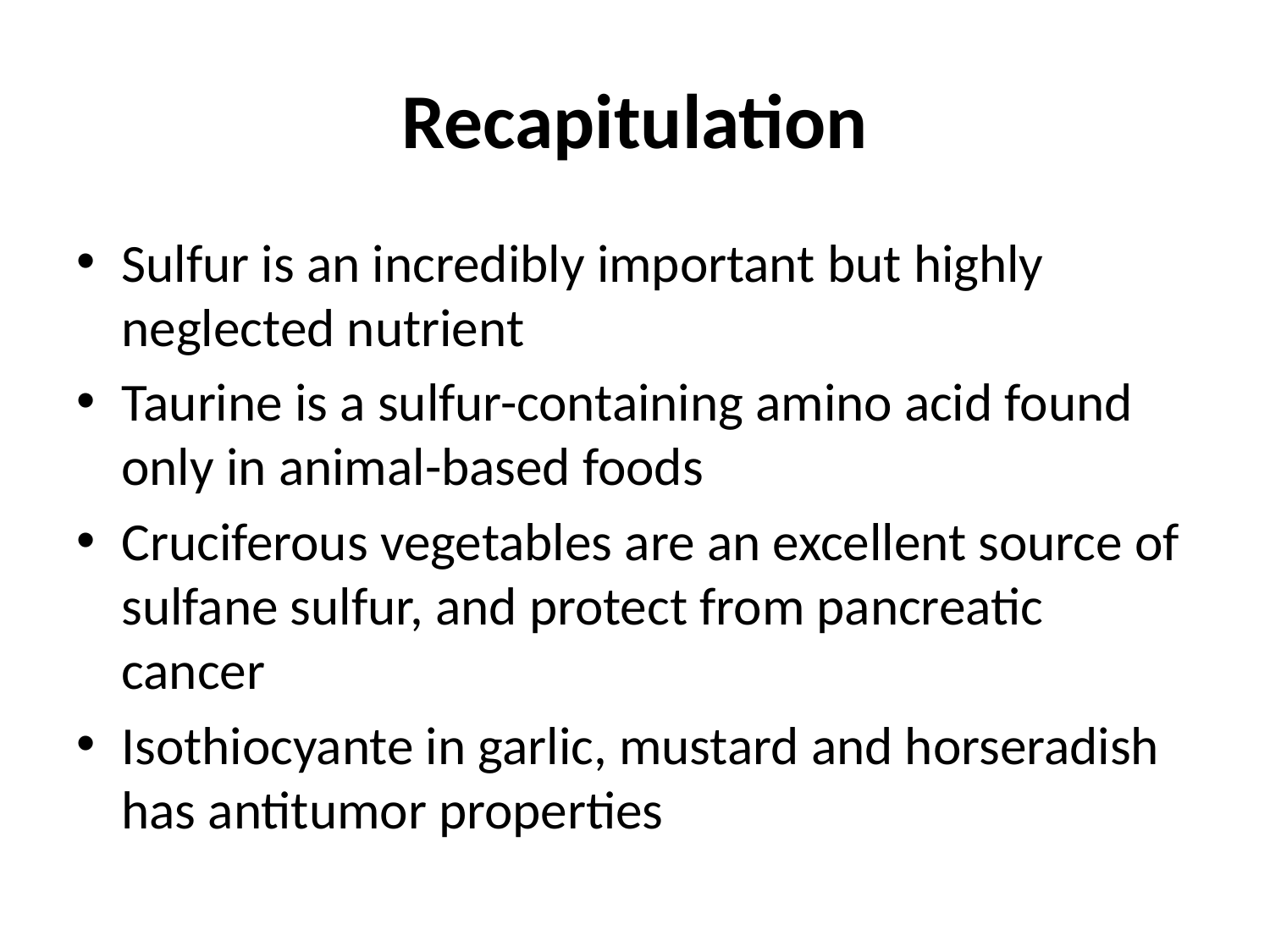

# Recapitulation
Sulfur is an incredibly important but highly neglected nutrient
Taurine is a sulfur-containing amino acid found only in animal-based foods
Cruciferous vegetables are an excellent source of sulfane sulfur, and protect from pancreatic cancer
Isothiocyante in garlic, mustard and horseradish has antitumor properties